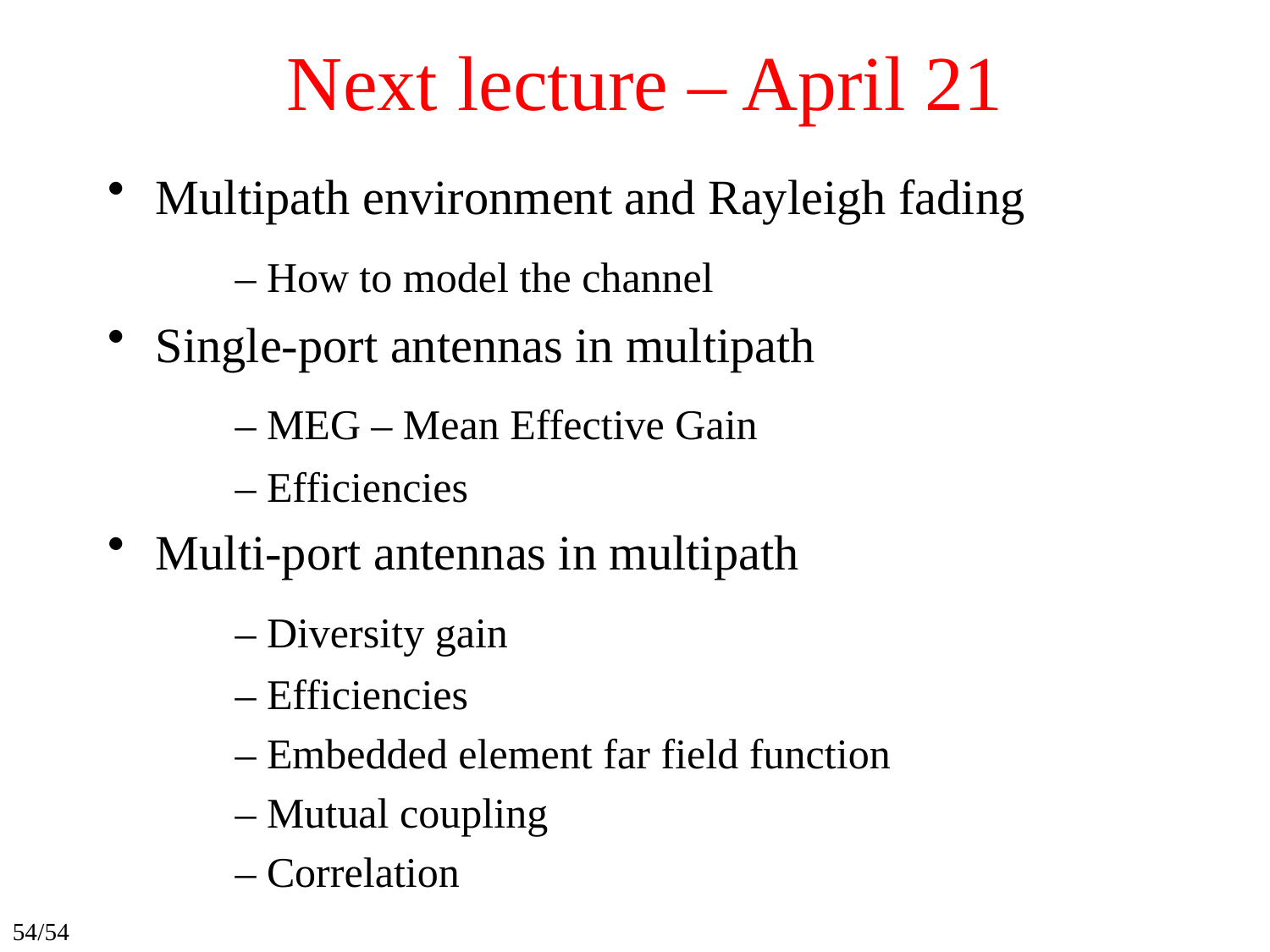

# Next lecture – April 21
Multipath environment and Rayleigh fading
	– How to model the channel
Single-port antennas in multipath
	– MEG – Mean Effective Gain
	– Efficiencies
Multi-port antennas in multipath
	– Diversity gain
	– Efficiencies
	– Embedded element far field function
	– Mutual coupling
	– Correlation